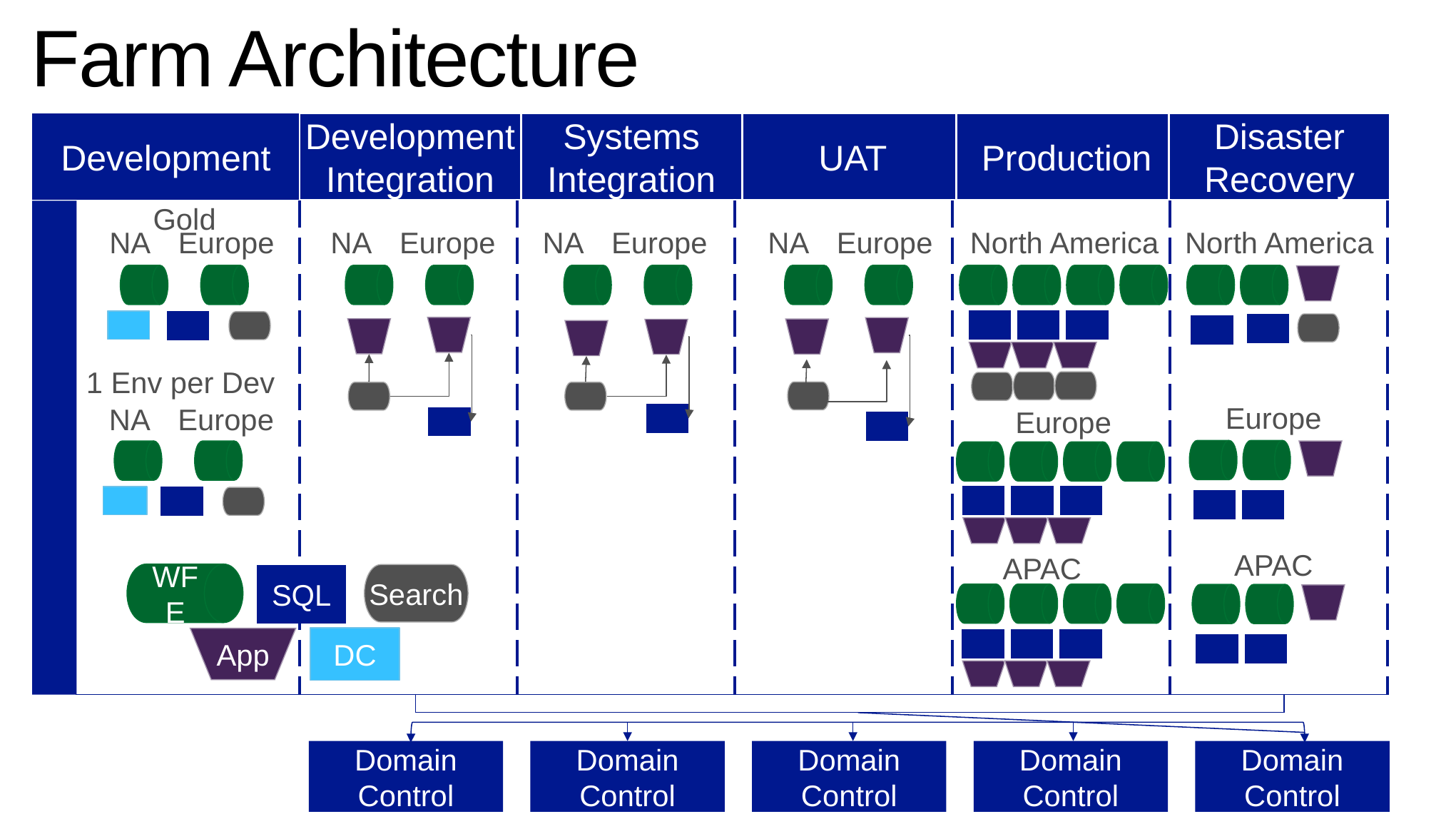

# Farm Architecture
Development
Development Integration
Systems Integration
UAT
Production
Disaster Recovery
Gold

NA
Europe
NA
Europe
NA
Europe
NA
Europe
North America
North America

1 Env per Dev

Europe
NA
Europe
Europe

APAC
APAC
WFE
Search
SQL

App
DC

Domain Control
Domain Control
Domain Control
Domain Control
Domain Control